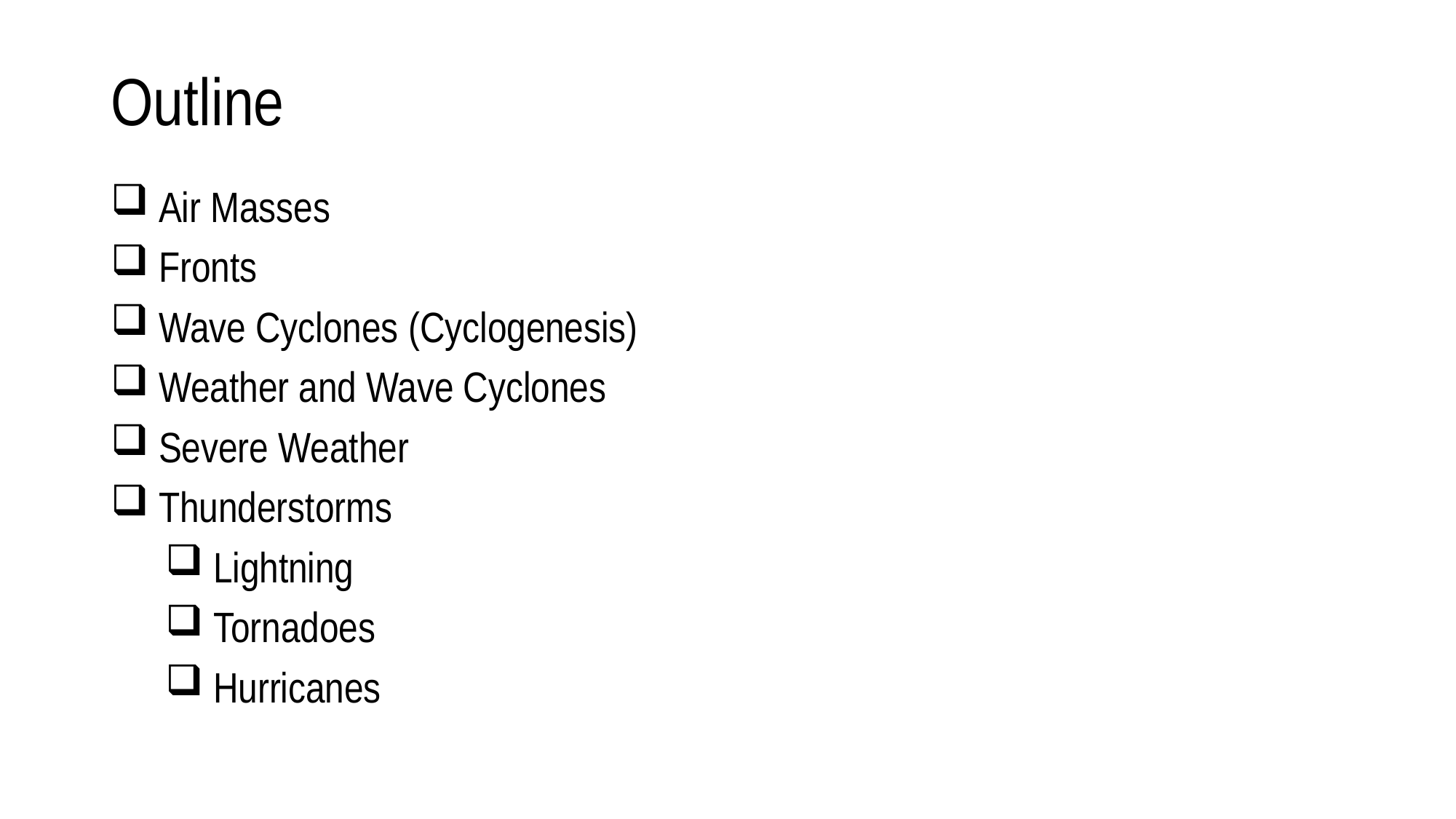

# Outline
 Air Masses
 Fronts
 Wave Cyclones (Cyclogenesis)
 Weather and Wave Cyclones
 Severe Weather
 Thunderstorms
 Lightning
 Tornadoes
 Hurricanes